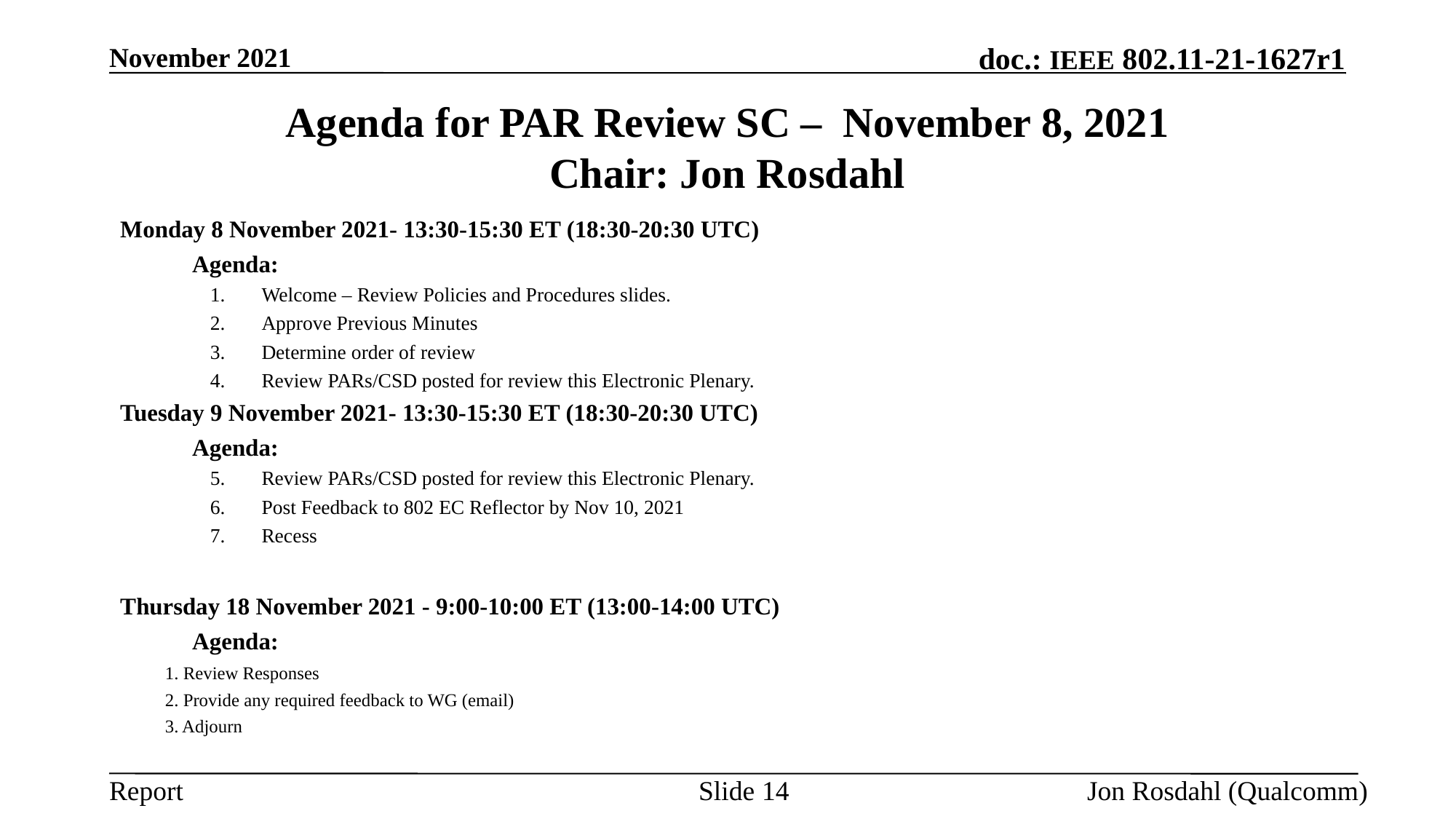

November 2021
# Agenda for PAR Review SC –  November 8, 2021 Chair: Jon Rosdahl
Draft Agenda:
Monday 8 November 2021- 13:30-15:30 ET (18:30-20:30 UTC)
	Agenda:
Welcome – Review Policies and Procedures slides.
Approve Previous Minutes
Determine order of review
Review PARs/CSD posted for review this Electronic Plenary.
Tuesday 9 November 2021- 13:30-15:30 ET (18:30-20:30 UTC)
	Agenda:
Review PARs/CSD posted for review this Electronic Plenary.
Post Feedback to 802 EC Reflector by Nov 10, 2021
Recess

Thursday 18 November 2021 - 9:00-10:00 ET (13:00-14:00 UTC)
	Agenda:
	1. Review Responses
	2. Provide any required feedback to WG (email)
	3. Adjourn
Slide 14
Jon Rosdahl (Qualcomm)